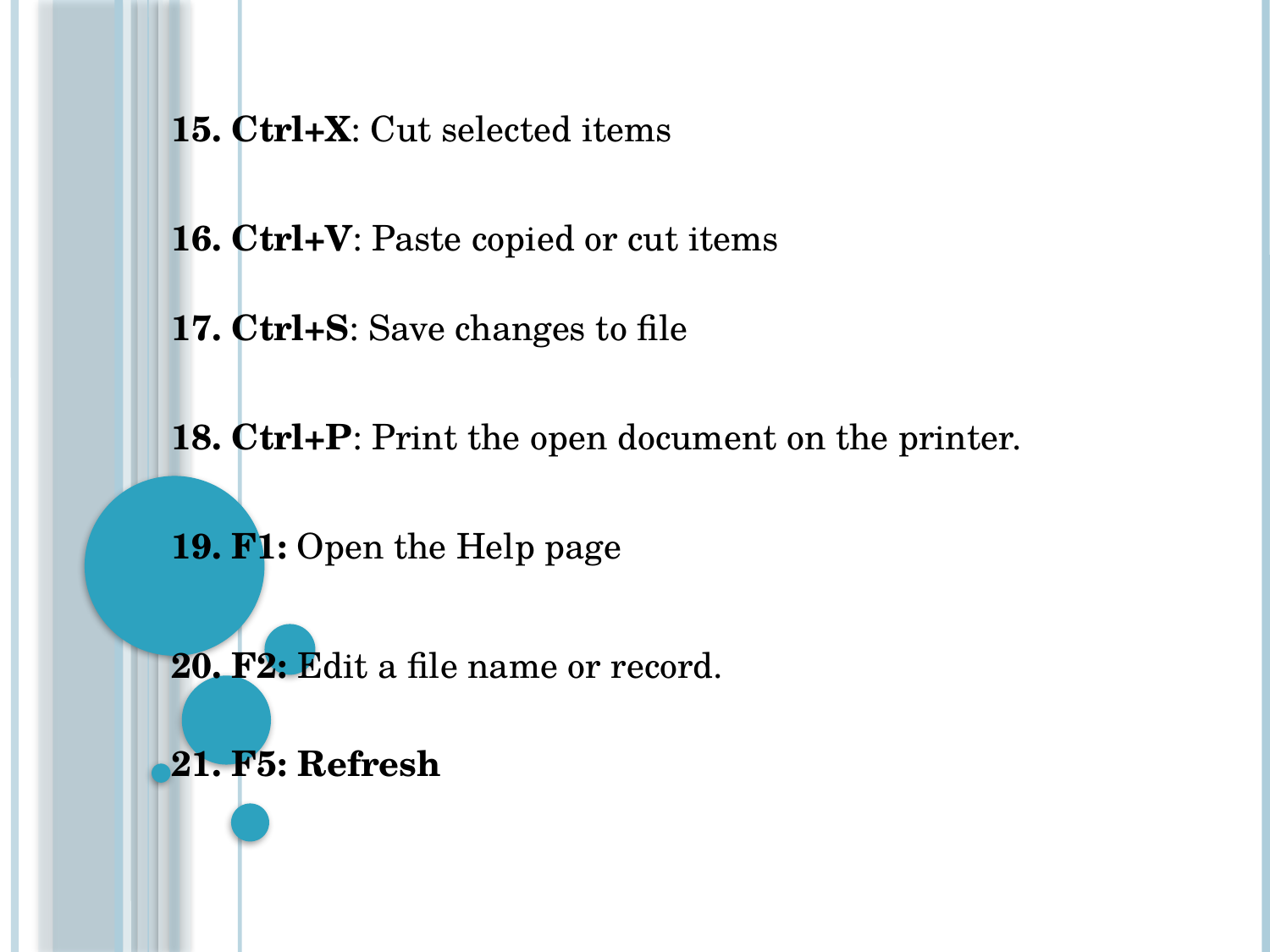

15. Ctrl+X: Cut selected items
16. Ctrl+V: Paste copied or cut items
17. Ctrl+S: Save changes to file
18. Ctrl+P: Print the open document on the printer.
19. F1: Open the Help page
20. F2: Edit a file name or record.
21. F5: Refresh